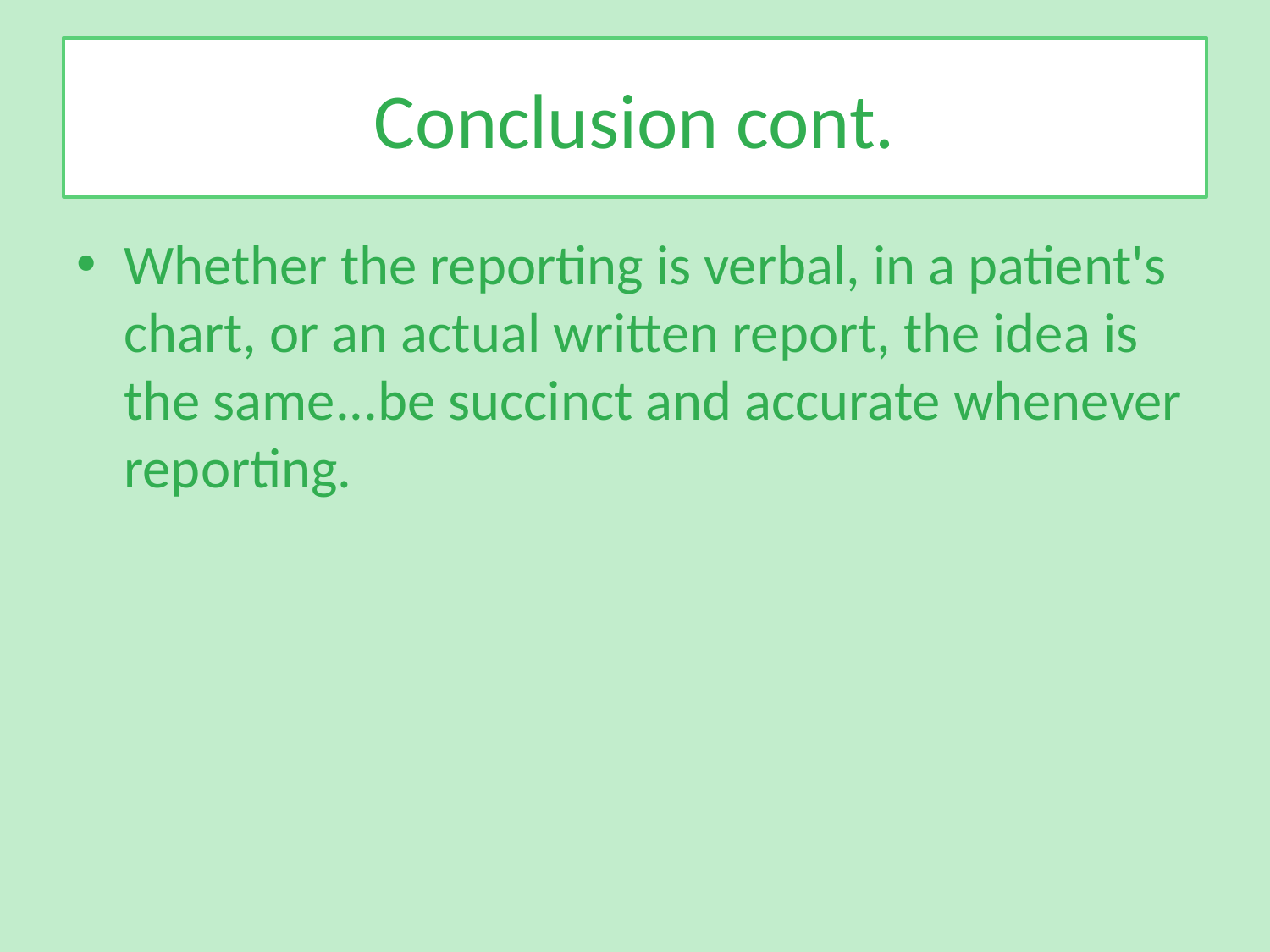

# Conclusion cont.
Whether the reporting is verbal, in a patient's chart, or an actual written report, the idea is the same...be succinct and accurate whenever reporting.